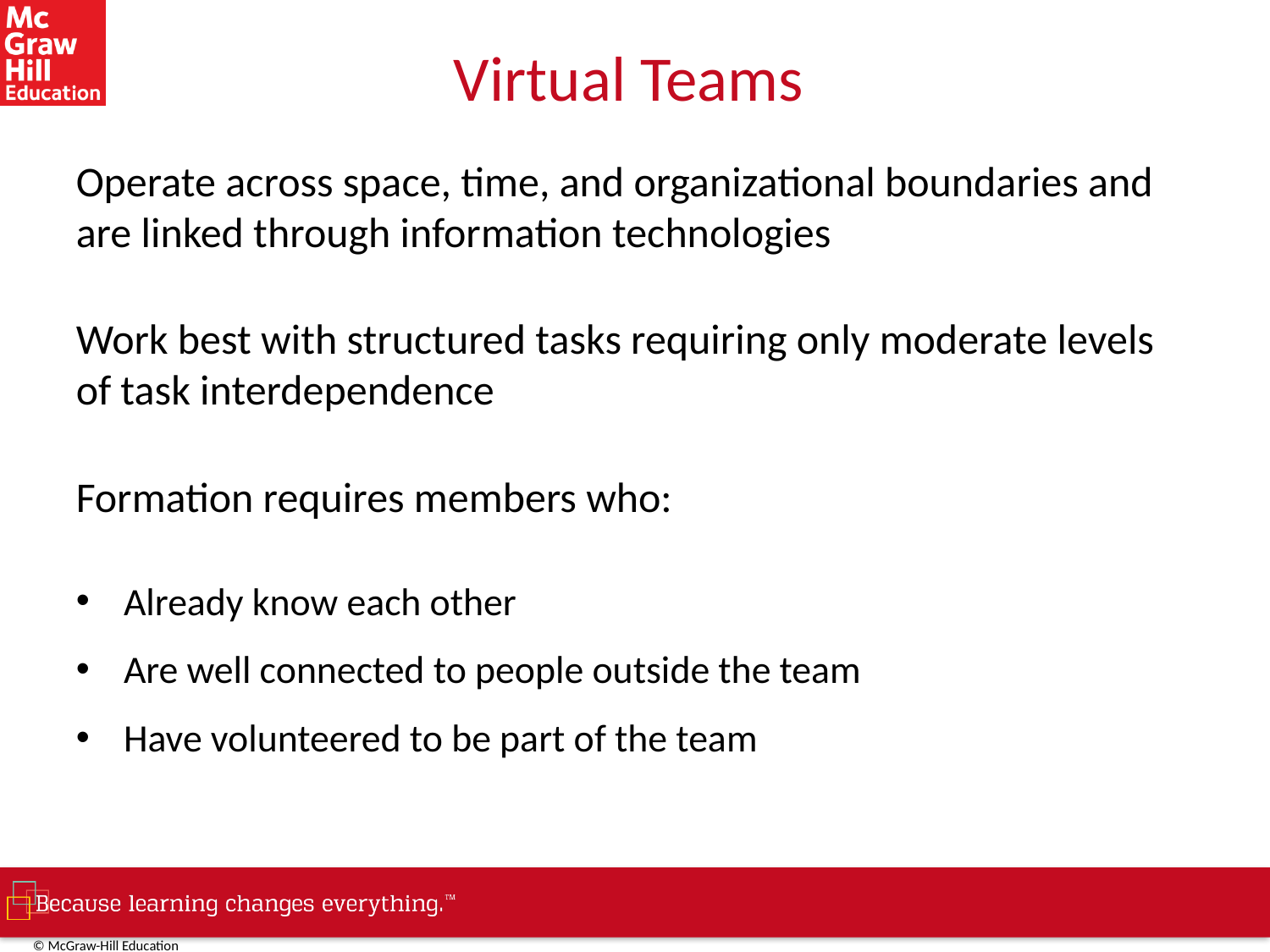

# Virtual Teams
Operate across space, time, and organizational boundaries and are linked through information technologies

Work best with structured tasks requiring only moderate levels of task interdependence

Formation requires members who:

Already know each other
Are well connected to people outside the team
Have volunteered to be part of the team